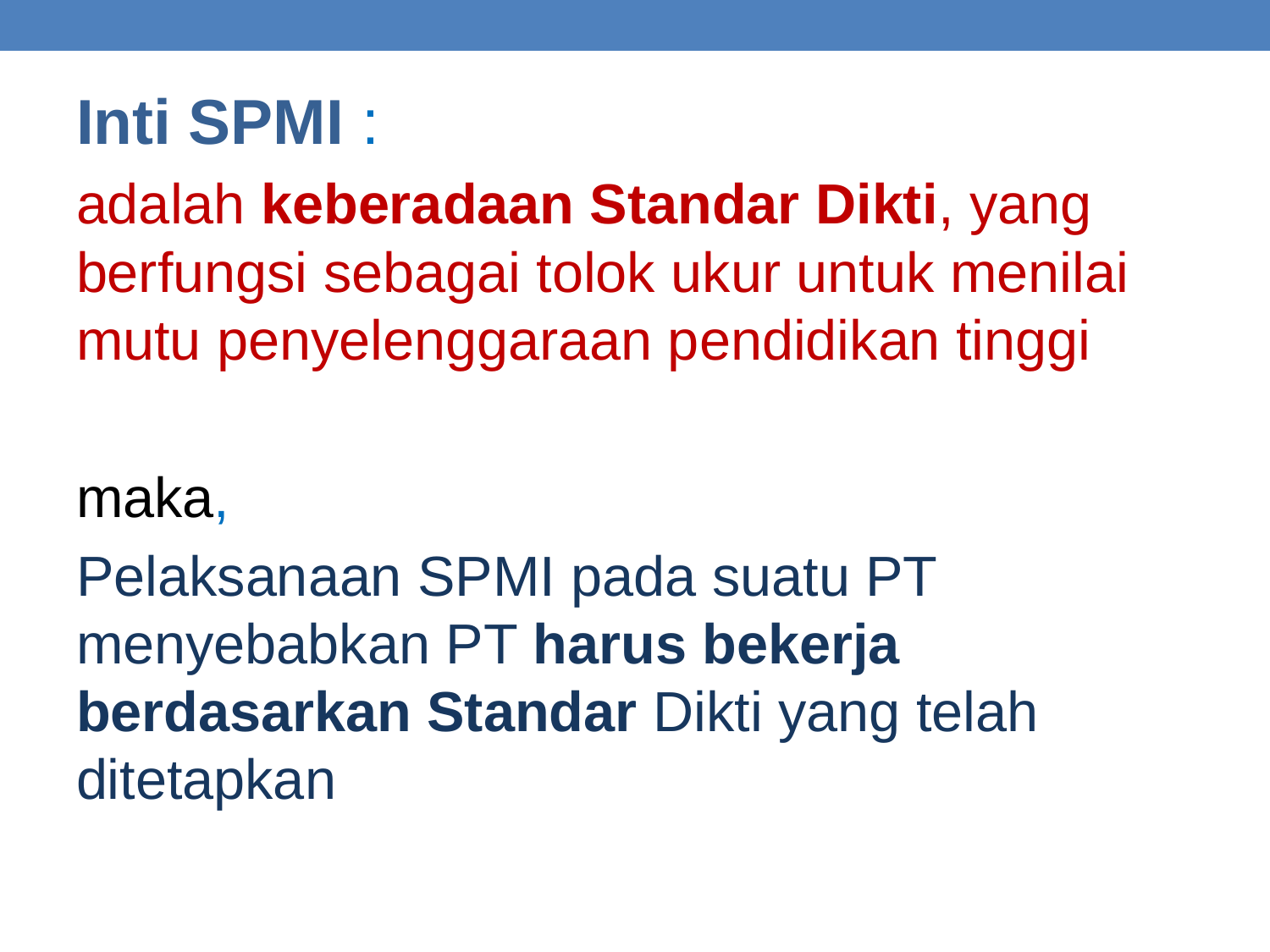

Inti SPMI :
adalah keberadaan Standar Dikti, yang berfungsi sebagai tolok ukur untuk menilai mutu penyelenggaraan pendidikan tinggi

maka,
Pelaksanaan SPMI pada suatu PT menyebabkan PT harus bekerja berdasarkan Standar Dikti yang telah ditetapkan